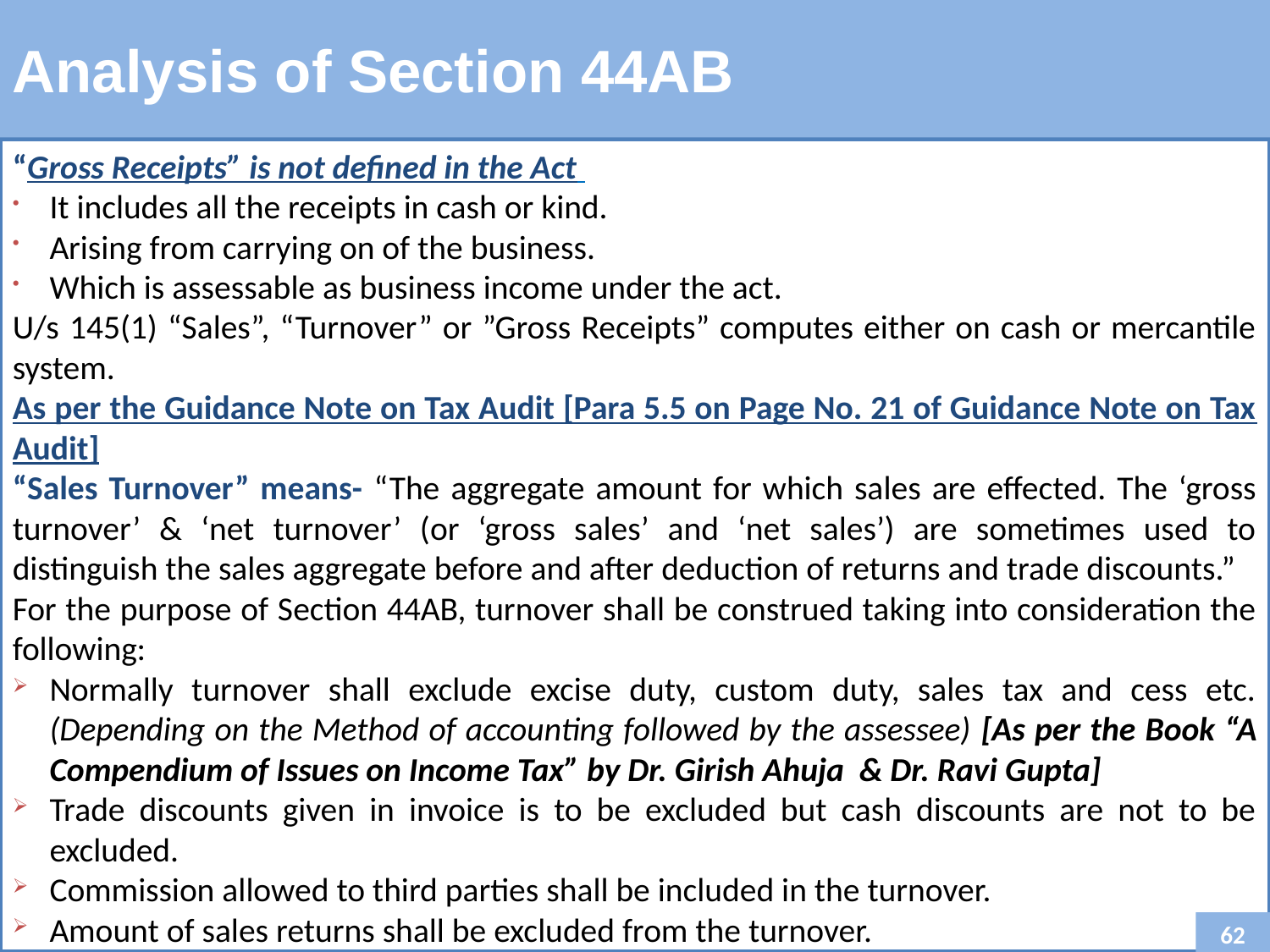

Analysis of Section 44AB
“Gross Receipts” is not defined in the Act
It includes all the receipts in cash or kind.
Arising from carrying on of the business.
Which is assessable as business income under the act.
U/s 145(1) “Sales”, “Turnover” or ”Gross Receipts” computes either on cash or mercantile system.
As per the Guidance Note on Tax Audit [Para 5.5 on Page No. 21 of Guidance Note on Tax Audit]
“Sales Turnover” means- “The aggregate amount for which sales are effected. The ‘gross turnover’ & ‘net turnover’ (or ‘gross sales’ and ‘net sales’) are sometimes used to distinguish the sales aggregate before and after deduction of returns and trade discounts.”
For the purpose of Section 44AB, turnover shall be construed taking into consideration the following:
Normally turnover shall exclude excise duty, custom duty, sales tax and cess etc. (Depending on the Method of accounting followed by the assessee) [As per the Book “A Compendium of Issues on Income Tax” by Dr. Girish Ahuja  & Dr. Ravi Gupta]
Trade discounts given in invoice is to be excluded but cash discounts are not to be excluded.
Commission allowed to third parties shall be included in the turnover.
Amount of sales returns shall be excluded from the turnover.
62